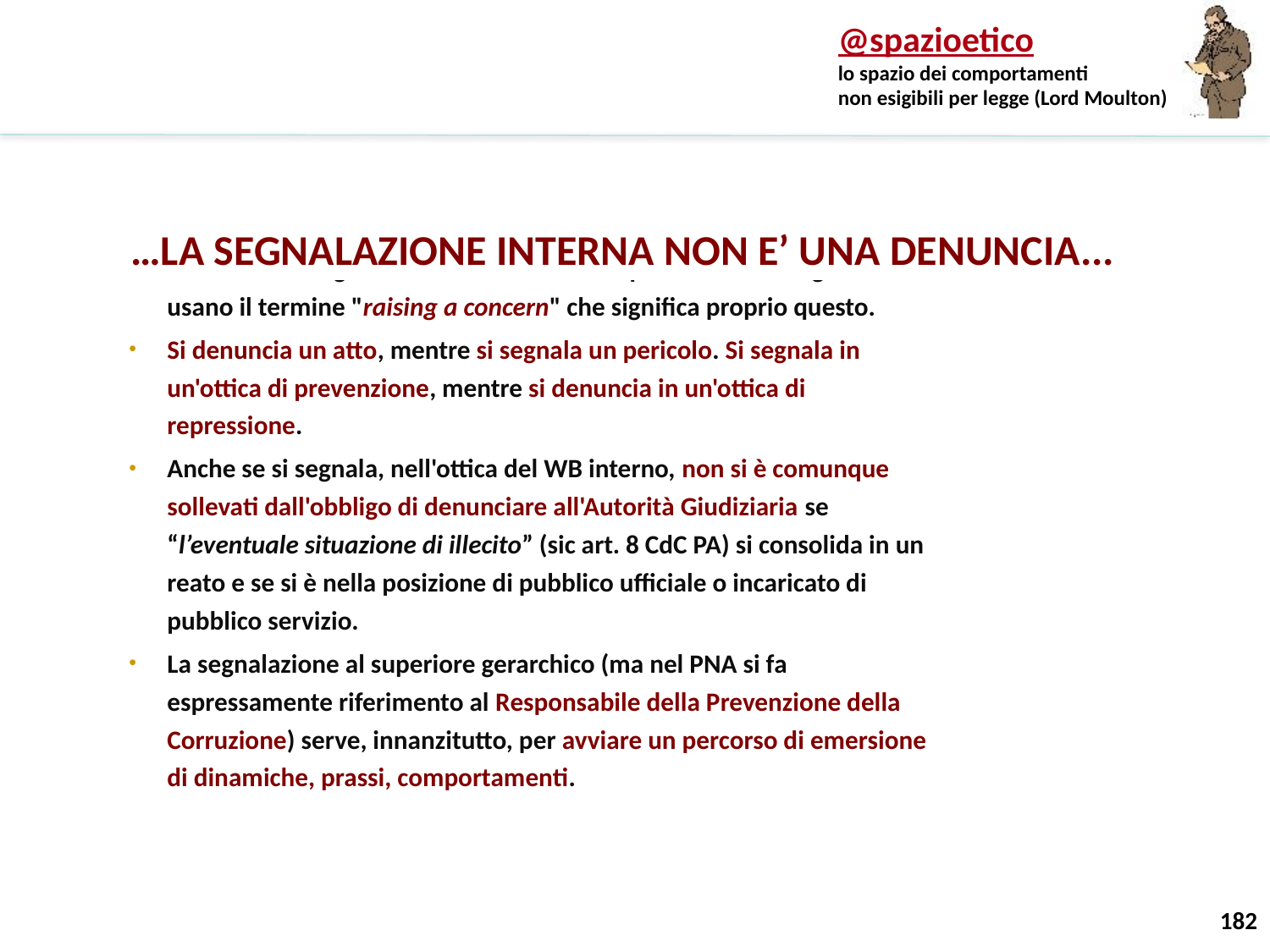

La segnalazione ha, eminentemente, una valenza preventiva, cioè, attraverso la segnalazione si "solleva una questione". Gli inglesi usano il termine "raising a concern" che significa proprio questo.
Si denuncia un atto, mentre si segnala un pericolo. Si segnala in un'ottica di prevenzione, mentre si denuncia in un'ottica di repressione.
Anche se si segnala, nell'ottica del WB interno, non si è comunque sollevati dall'obbligo di denunciare all'Autorità Giudiziaria se “l’eventuale situazione di illecito” (sic art. 8 CdC PA) si consolida in un reato e se si è nella posizione di pubblico ufficiale o incaricato di pubblico servizio.
La segnalazione al superiore gerarchico (ma nel PNA si fa espressamente riferimento al Responsabile della Prevenzione della Corruzione) serve, innanzitutto, per avviare un percorso di emersione di dinamiche, prassi, comportamenti.
…LA SEGNALAZIONE INTERNA NON E’ UNA DENUNCIA...
182